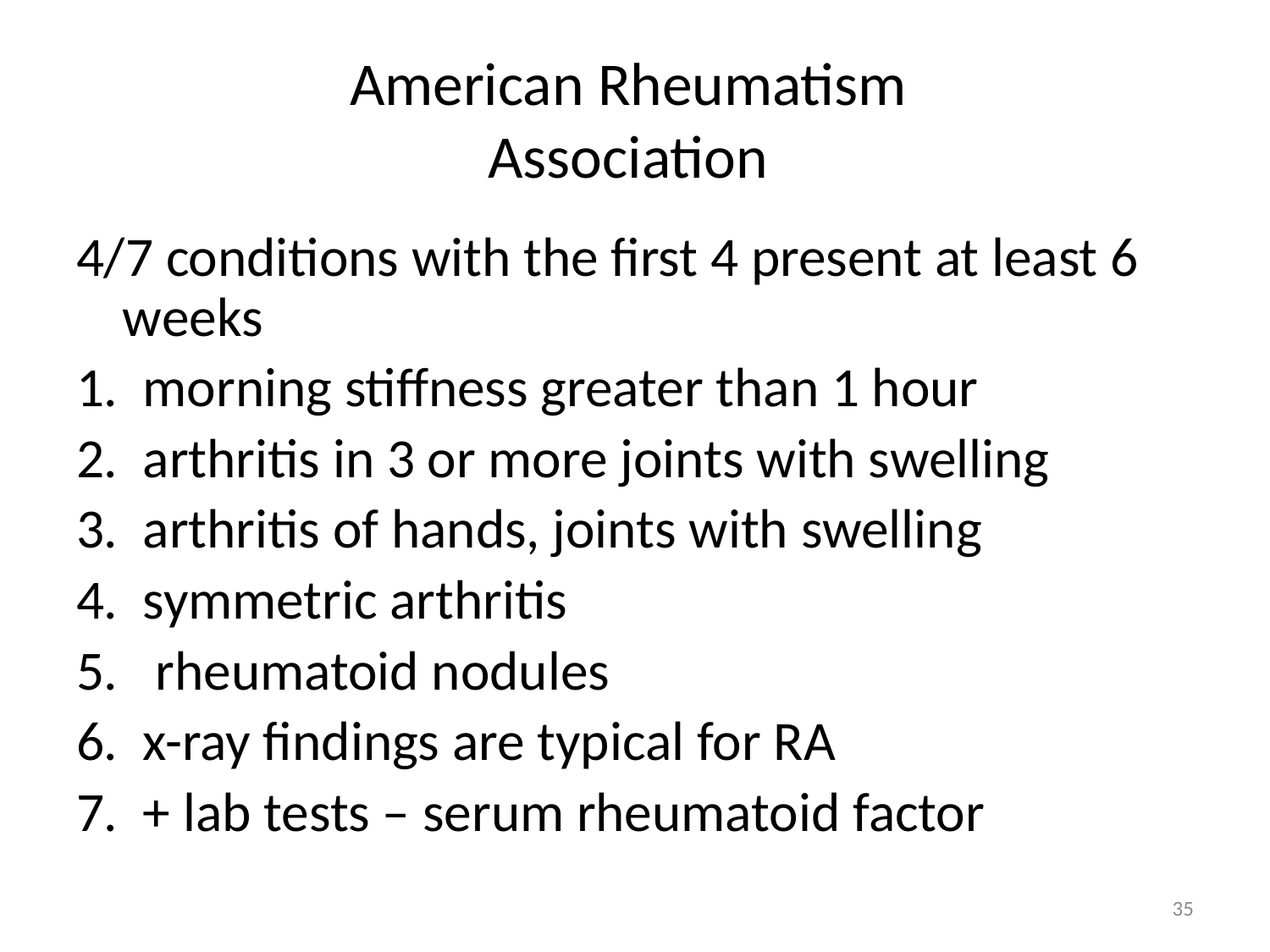

# American Rheumatism Association
4/7 conditions with the first 4 present at least 6 weeks
1.  morning stiffness greater than 1 hour
2.  arthritis in 3 or more joints with swelling
3.  arthritis of hands, joints with swelling
4.  symmetric arthritis
5.   rheumatoid nodules
6.  x-ray findings are typical for RA
7.  + lab tests – serum rheumatoid factor
35